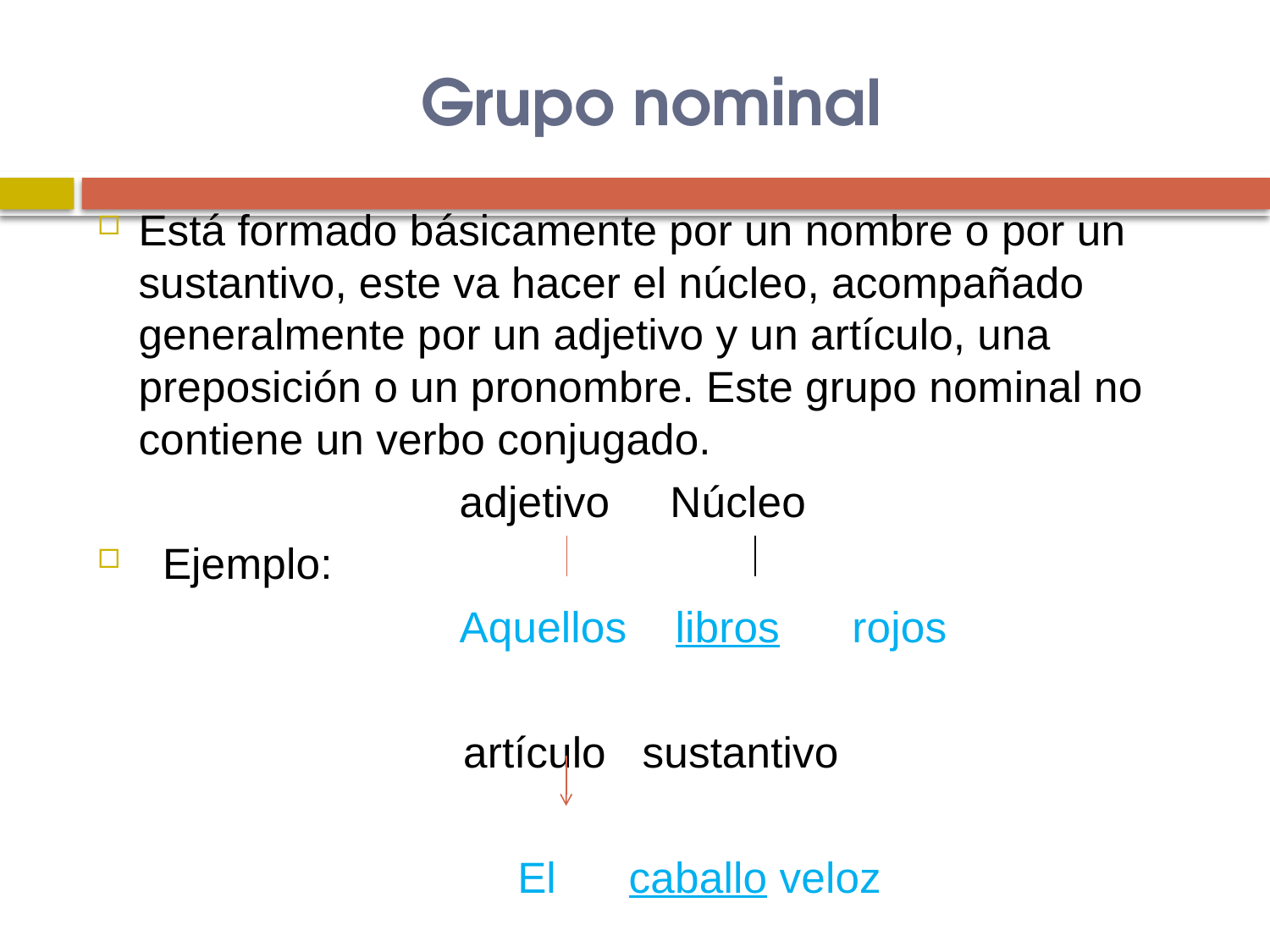

# Grupo nominal
Está formado básicamente por un nombre o por un sustantivo, este va hacer el núcleo, acompañado generalmente por un adjetivo y un artículo, una preposición o un pronombre. Este grupo nominal no contiene un verbo conjugado.
                              adjetivo     Núcleo
  Ejemplo:
                              Aquellos    libros      rojos

artículo   sustantivo

        El      caballo veloz